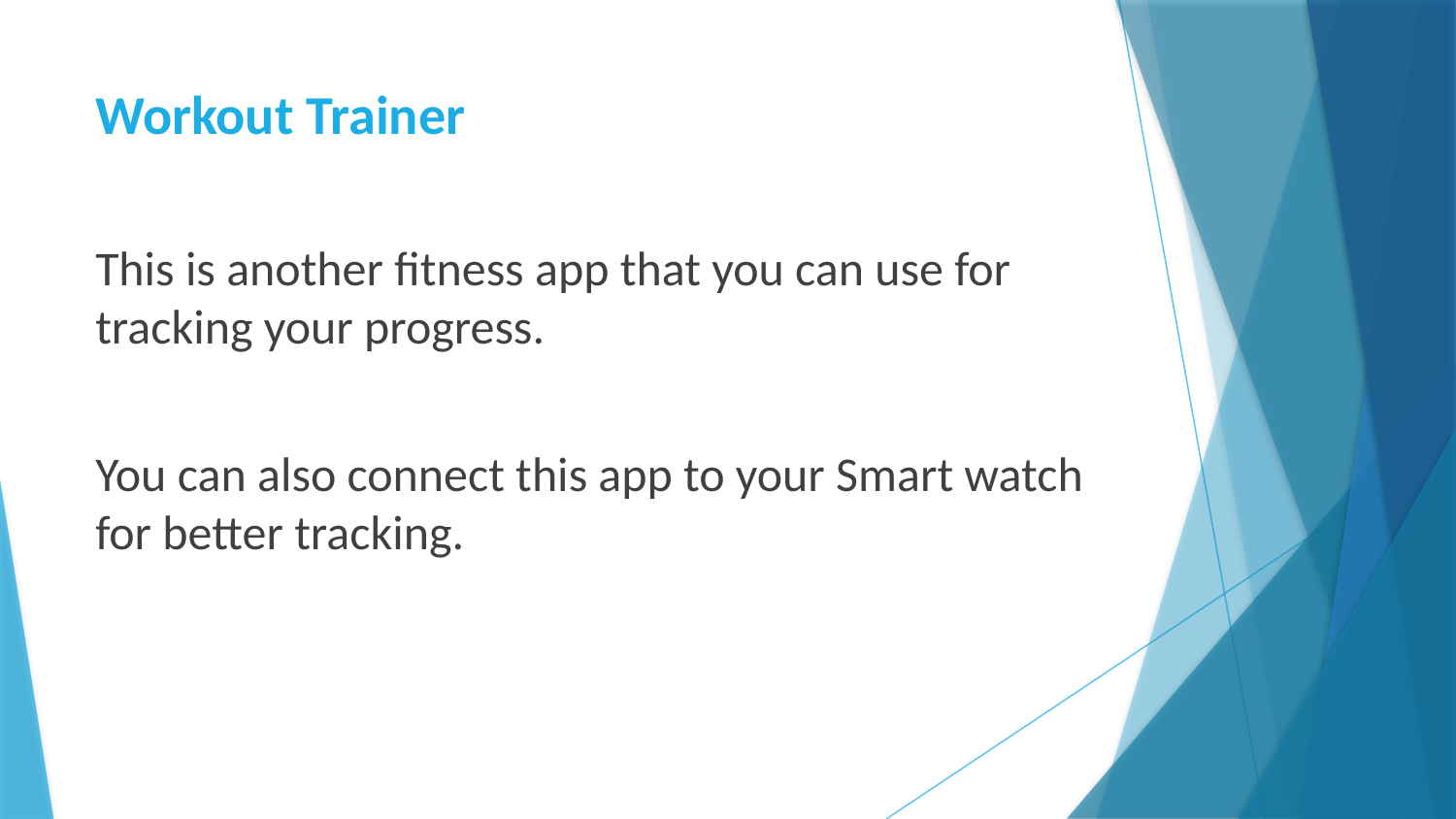

# Workout Trainer
This is another fitness app that you can use for tracking your progress.

You can also connect this app to your Smart watch for better tracking.